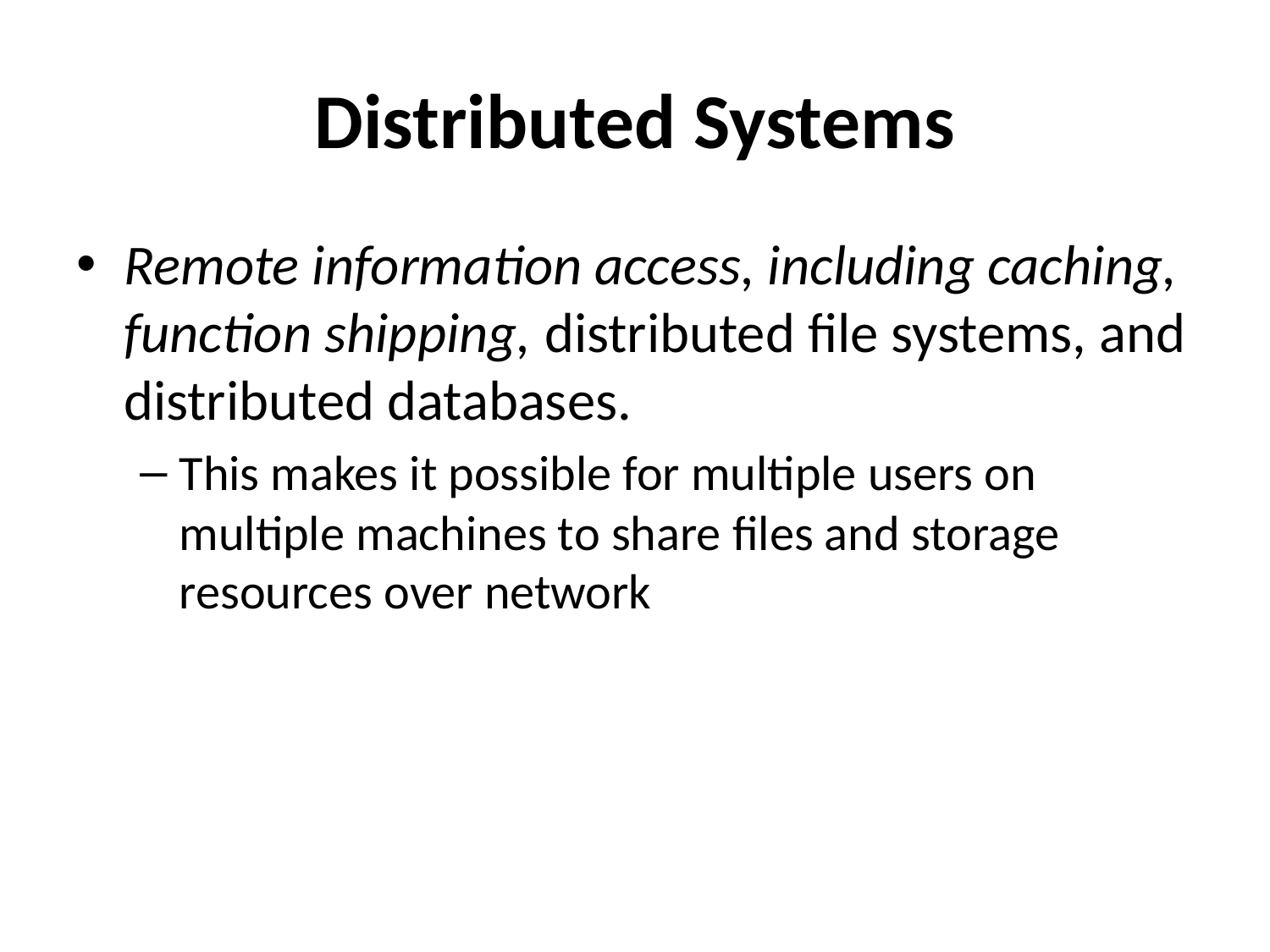

# Distributed Systems
Remote information access, including caching, function shipping, distributed file systems, and distributed databases.
This makes it possible for multiple users on multiple machines to share files and storage resources over network